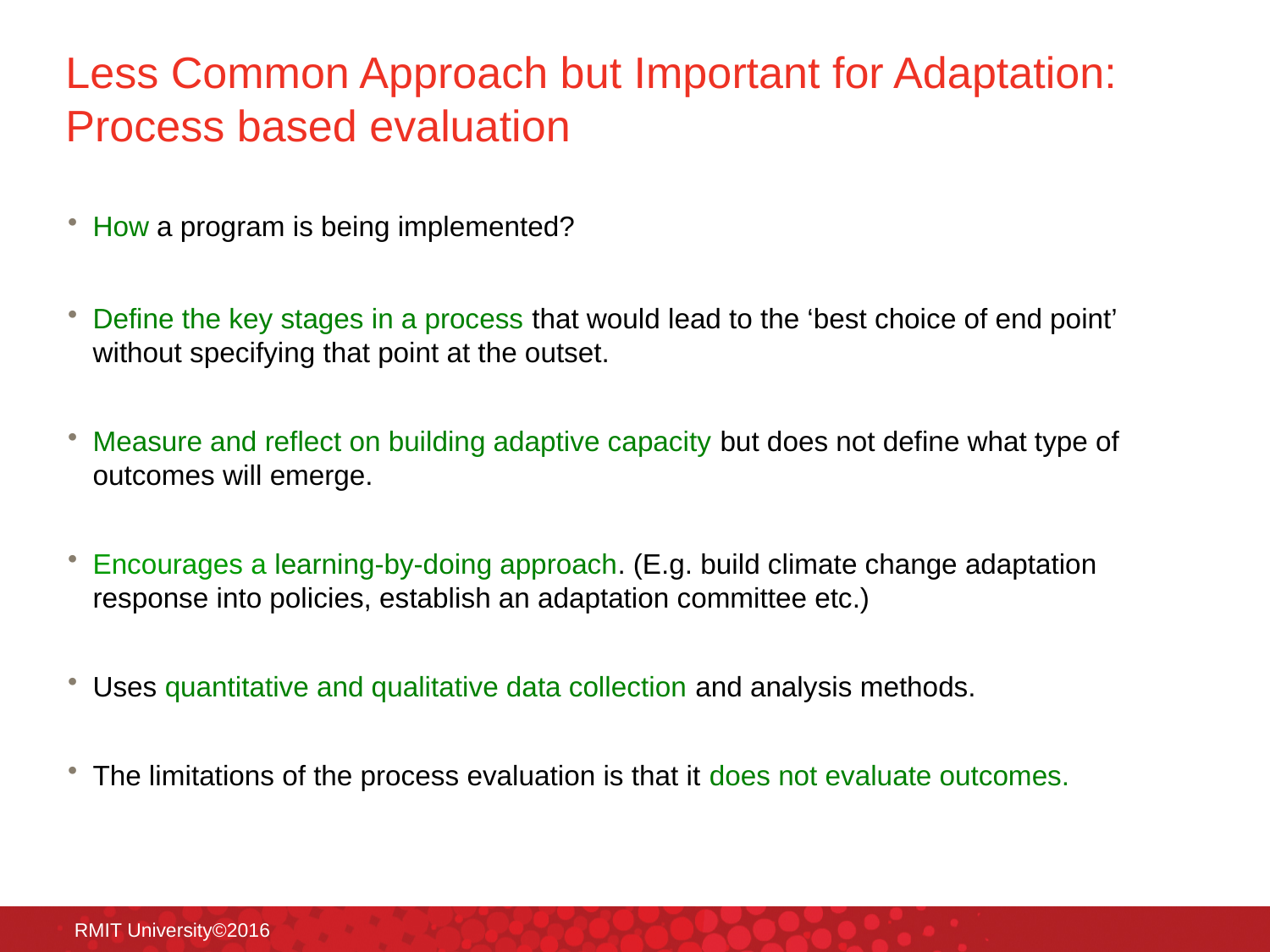

# Less Common Approach but Important for Adaptation: Process based evaluation
How a program is being implemented?

Define the key stages in a process that would lead to the ‘best choice of end point’ without specifying that point at the outset.

Measure and reflect on building adaptive capacity but does not define what type of outcomes will emerge.

Encourages a learning-by-doing approach. (E.g. build climate change adaptation response into policies, establish an adaptation committee etc.)

Uses quantitative and qualitative data collection and analysis methods.

The limitations of the process evaluation is that it does not evaluate outcomes.

RMIT University©2016